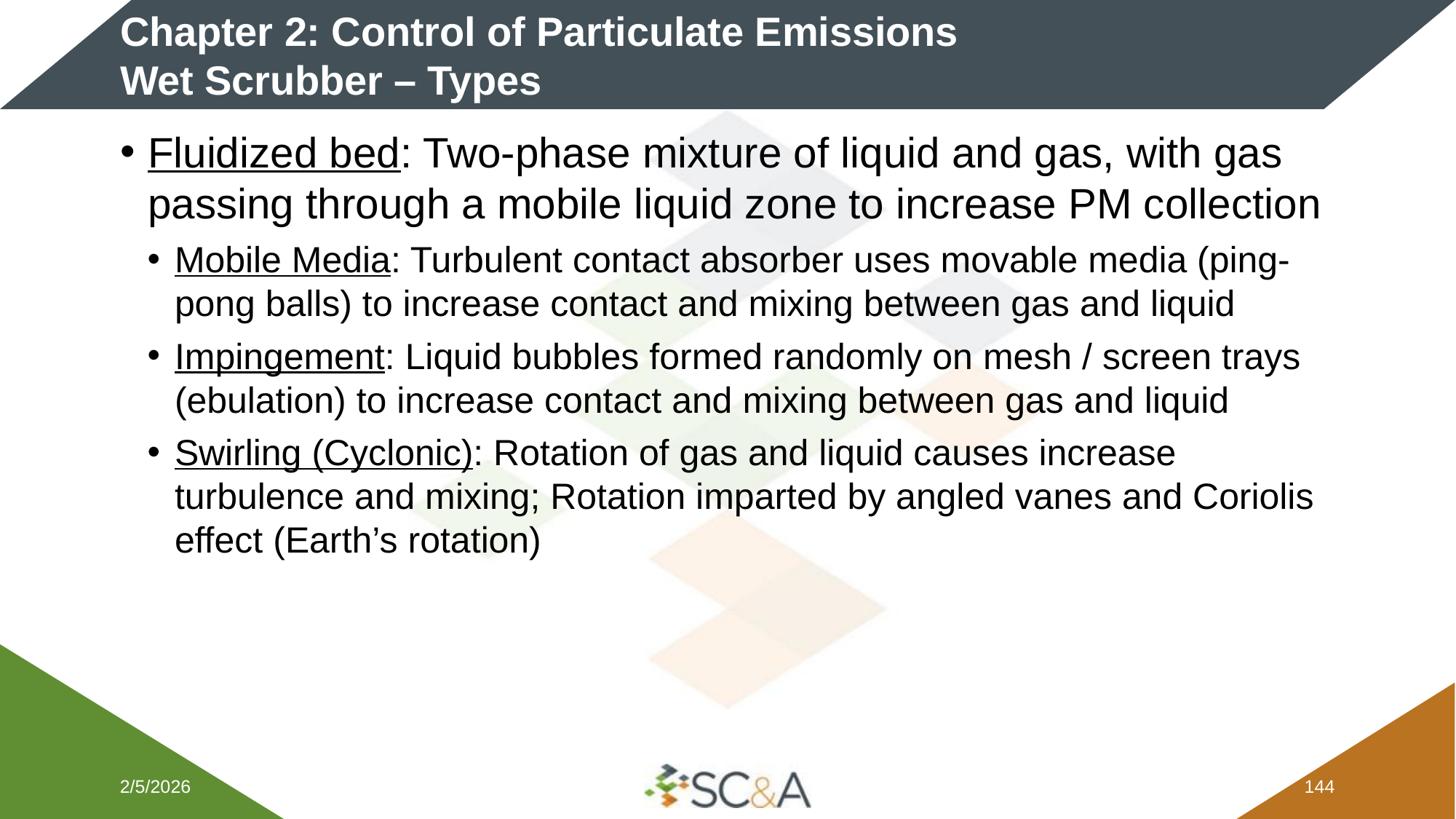

# Chapter 2: Control of Particulate Emissions Wet Scrubber – Types
Fluidized bed: Two-phase mixture of liquid and gas, with gas passing through a mobile liquid zone to increase PM collection
Mobile Media: Turbulent contact absorber uses movable media (ping-pong balls) to increase contact and mixing between gas and liquid
Impingement: Liquid bubbles formed randomly on mesh / screen trays (ebulation) to increase contact and mixing between gas and liquid
Swirling (Cyclonic): Rotation of gas and liquid causes increase turbulence and mixing; Rotation imparted by angled vanes and Coriolis effect (Earth’s rotation)
2/5/2026
144